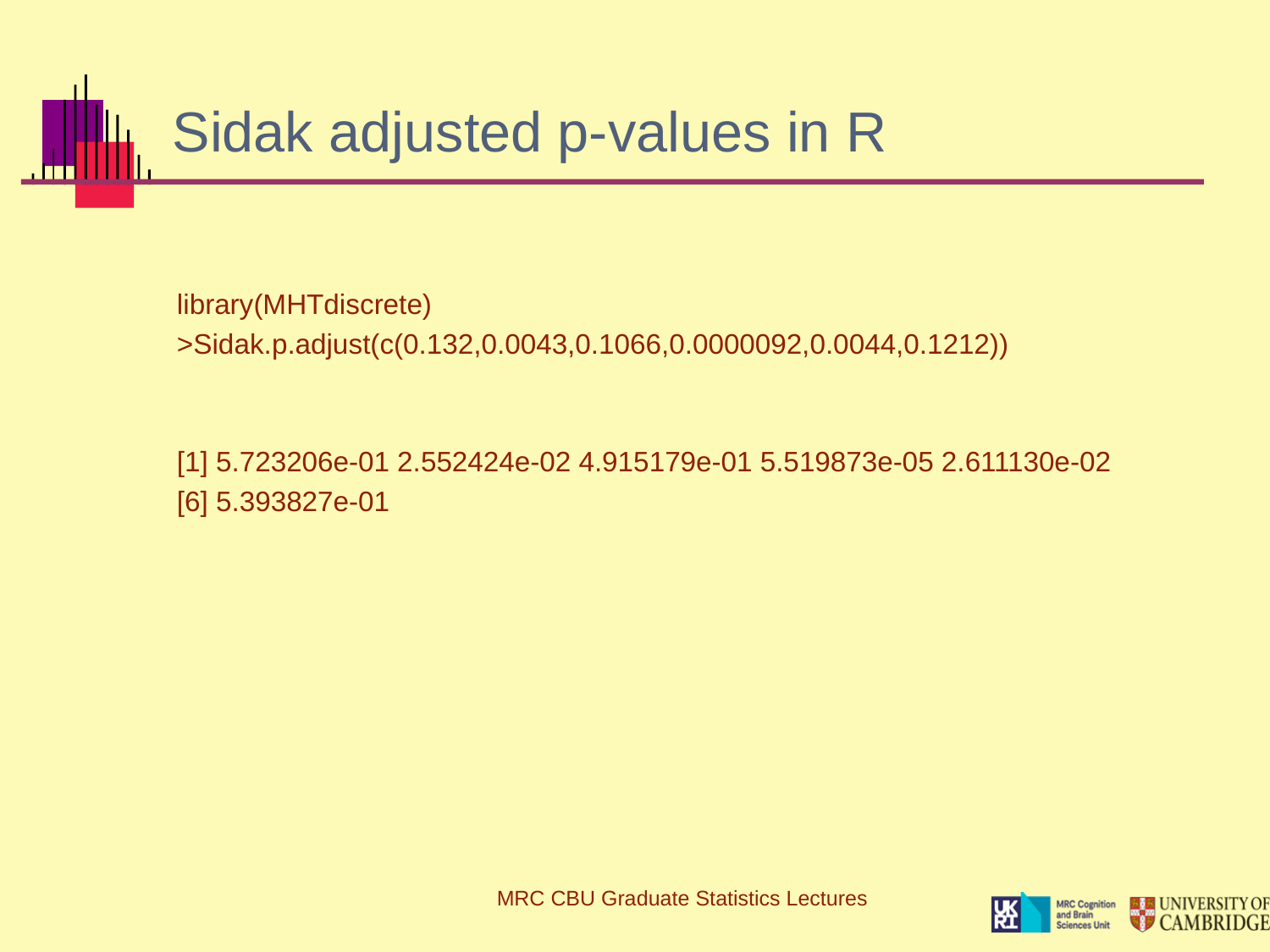

# Sidak adjusted p-values in R

library(MHTdiscrete)
>Sidak.p.adjust(c(0.132,0.0043,0.1066,0.0000092,0.0044,0.1212))

[1] 5.723206e-01 2.552424e-02 4.915179e-01 5.519873e-05 2.611130e-02
[6] 5.393827e-01

MRC CBU Graduate Statistics Lectures